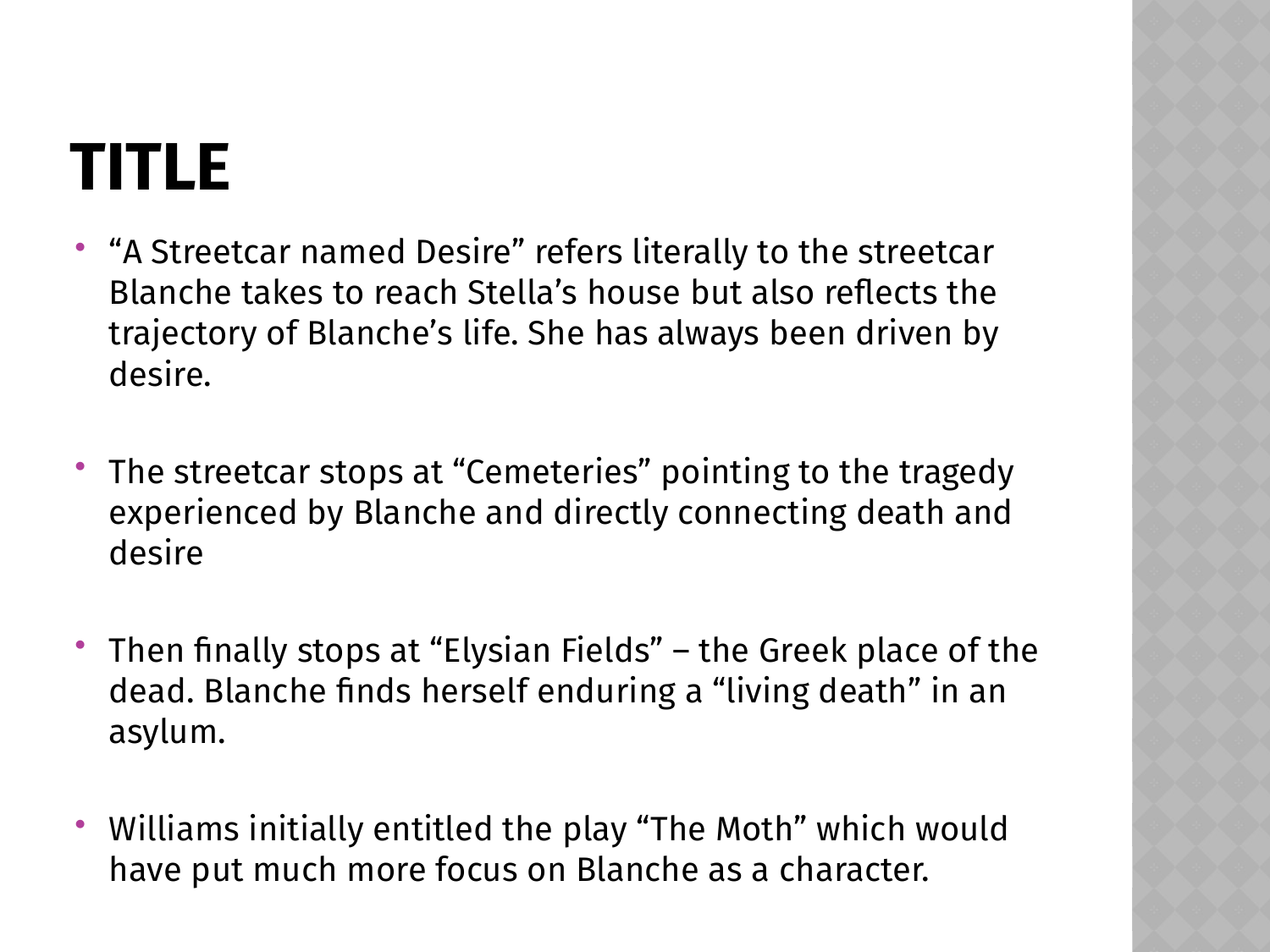

# Title
“A Streetcar named Desire” refers literally to the streetcar Blanche takes to reach Stella’s house but also reflects the trajectory of Blanche’s life. She has always been driven by desire.

The streetcar stops at “Cemeteries” pointing to the tragedy experienced by Blanche and directly connecting death and desire

Then finally stops at “Elysian Fields” – the Greek place of the dead. Blanche finds herself enduring a “living death” in an asylum.

Williams initially entitled the play “The Moth” which would have put much more focus on Blanche as a character.